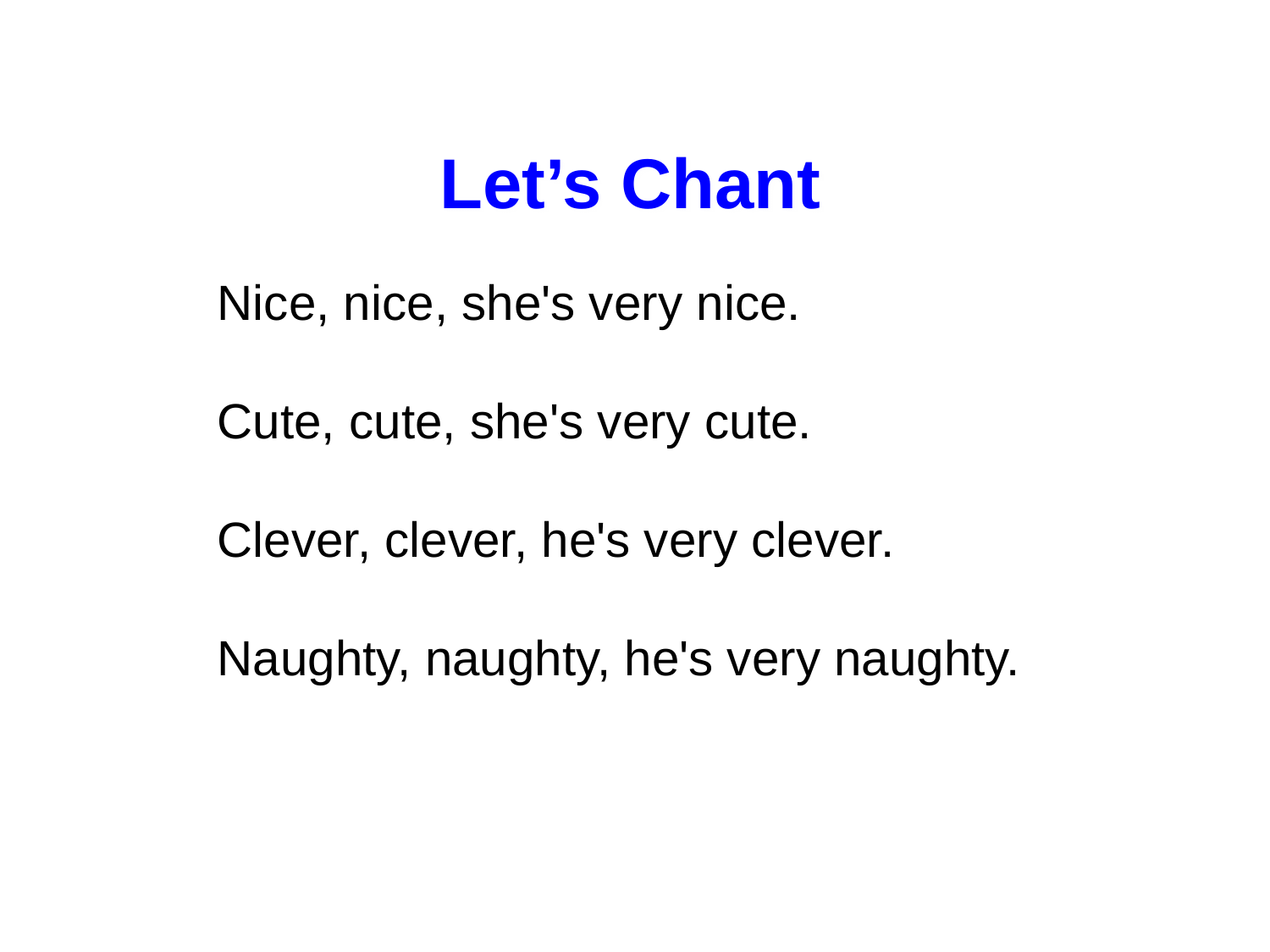

Let’s Chant
Nice, nice, she's very nice.

Cute, cute, she's very cute.

Clever, clever, he's very clever.

Naughty, naughty, he's very naughty.